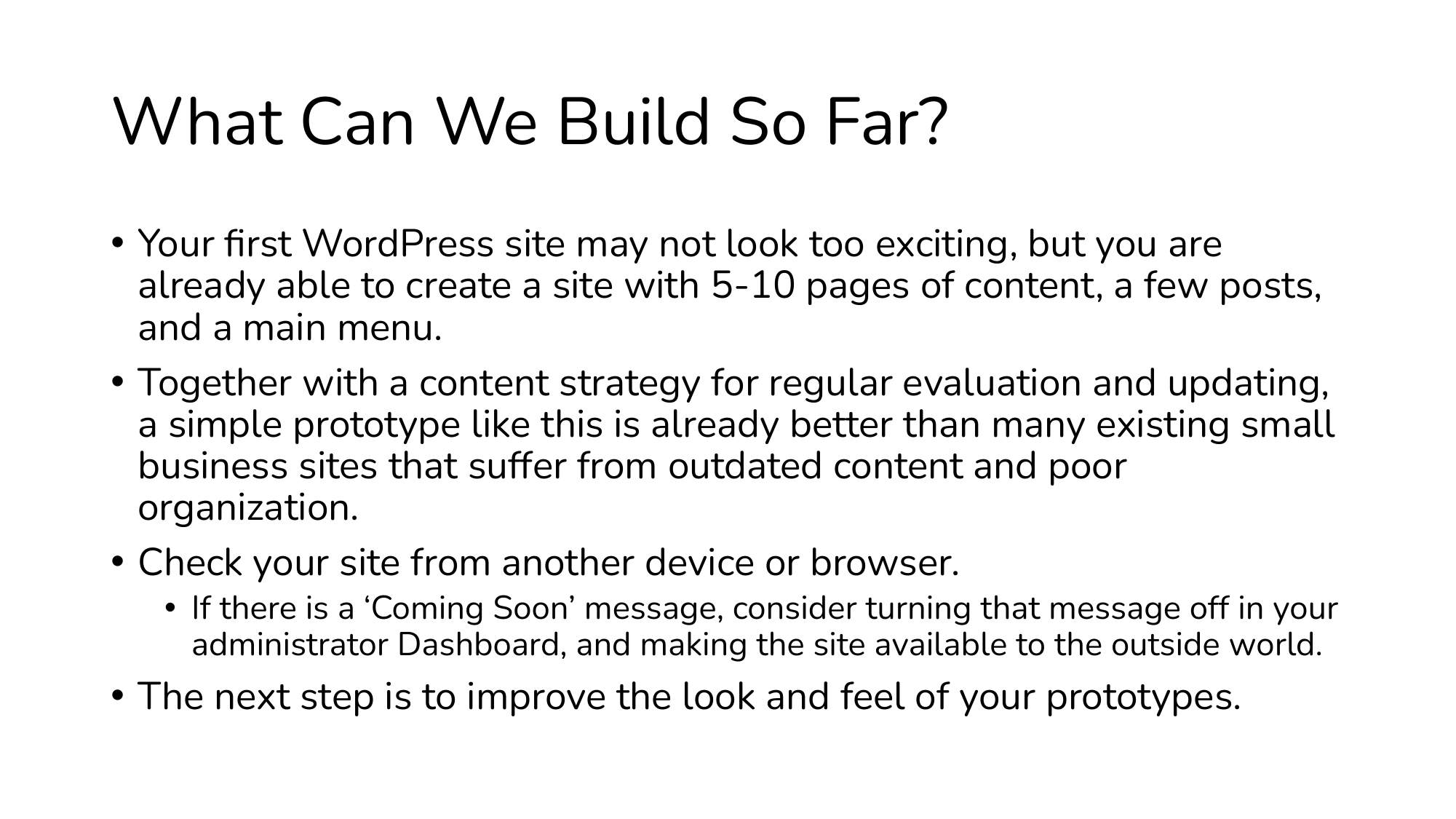

# What Can We Build So Far?
Your first WordPress site may not look too exciting, but you are already able to create a site with 5-10 pages of content, a few posts, and a main menu.
Together with a content strategy for regular evaluation and updating, a simple prototype like this is already better than many existing small business sites that suffer from outdated content and poor organization.
Check your site from another device or browser.
If there is a ‘Coming Soon’ message, consider turning that message off in your administrator Dashboard, and making the site available to the outside world.
The next step is to improve the look and feel of your prototypes.